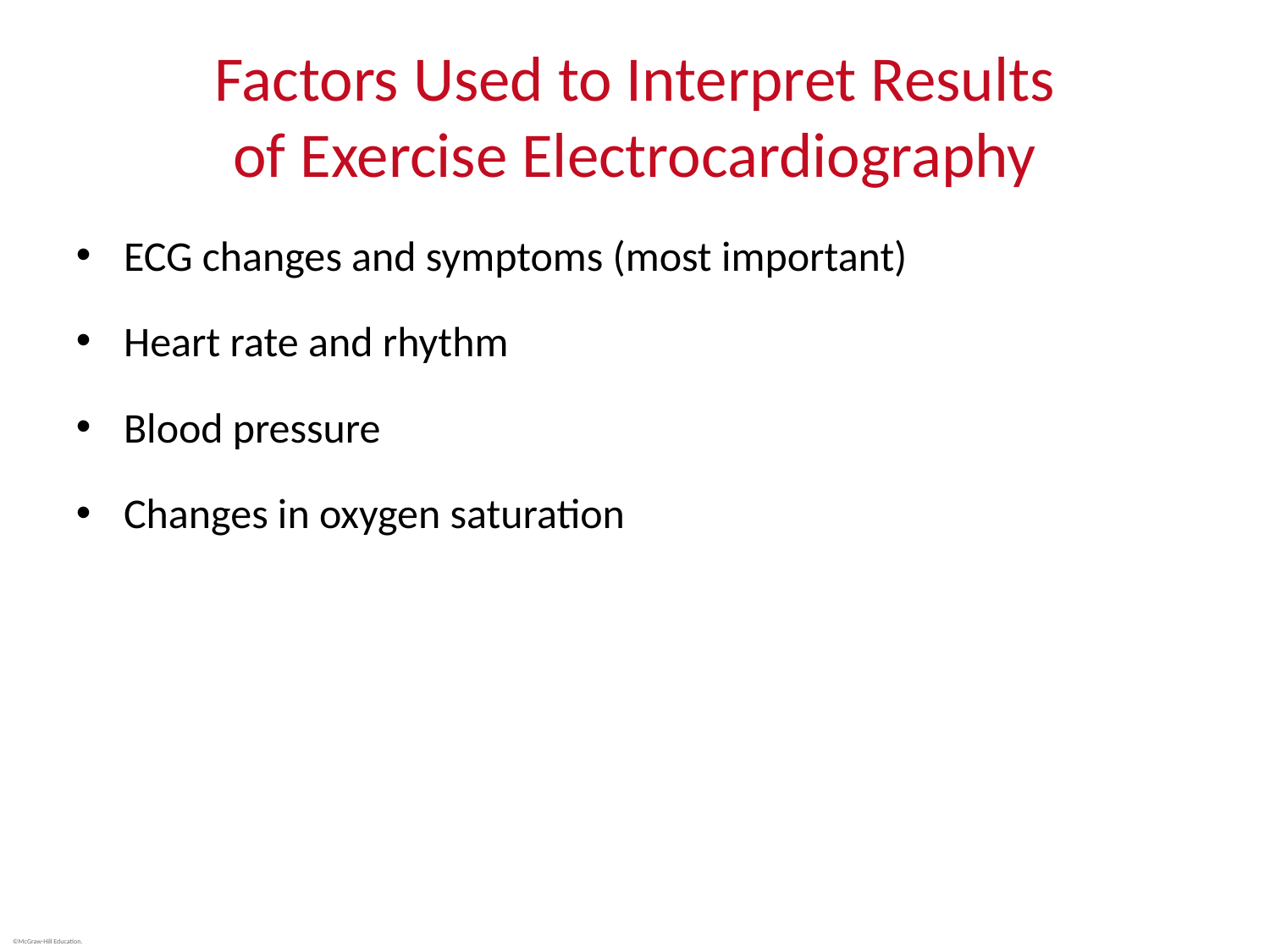

# Factors Used to Interpret Results of Exercise Electrocardiography
ECG changes and symptoms (most important)
Heart rate and rhythm
Blood pressure
Changes in oxygen saturation